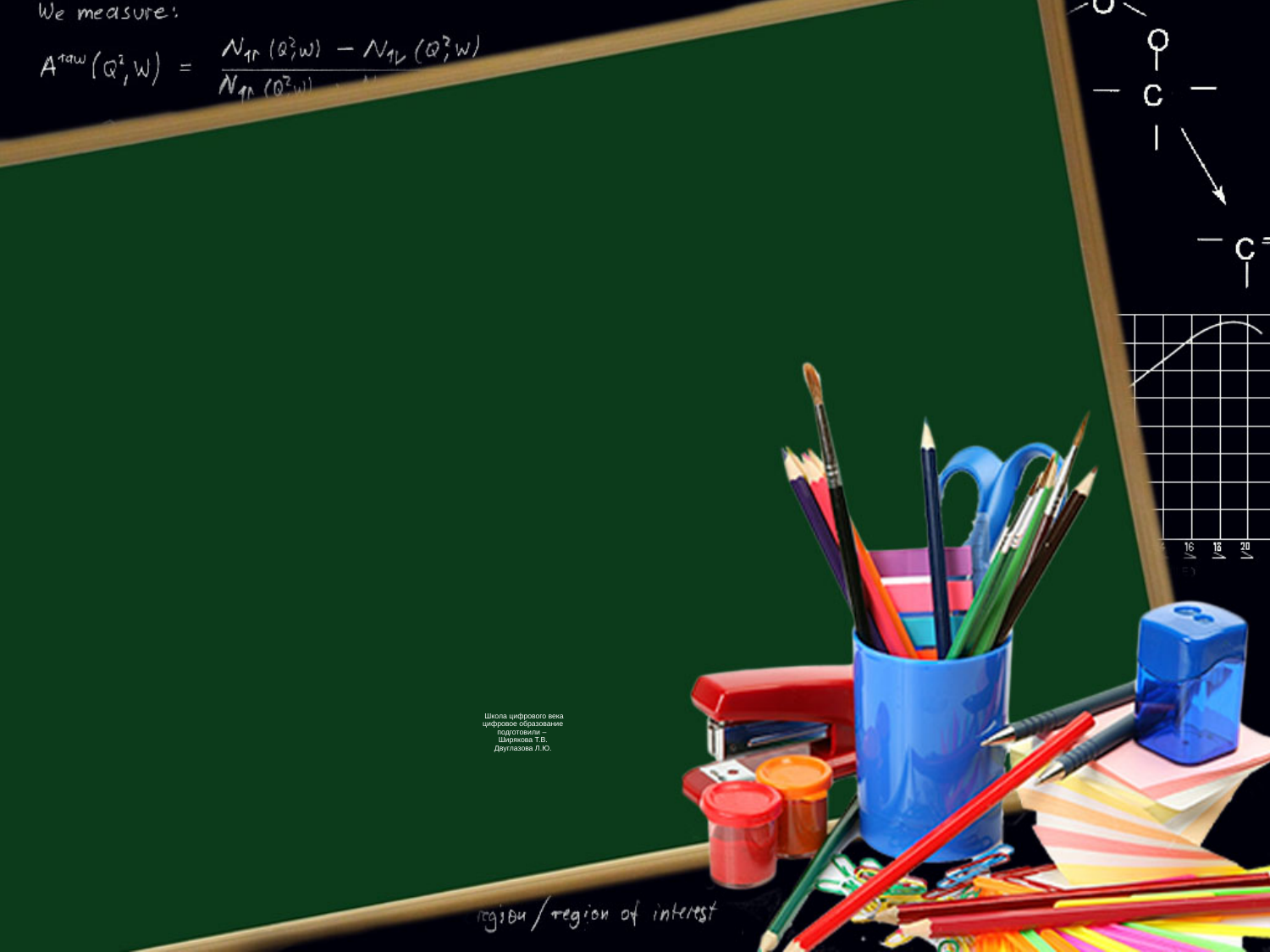

# Школа цифрового века цифровое образование подготовили – Ширякова Т.В. Двуглазова Л.Ю.